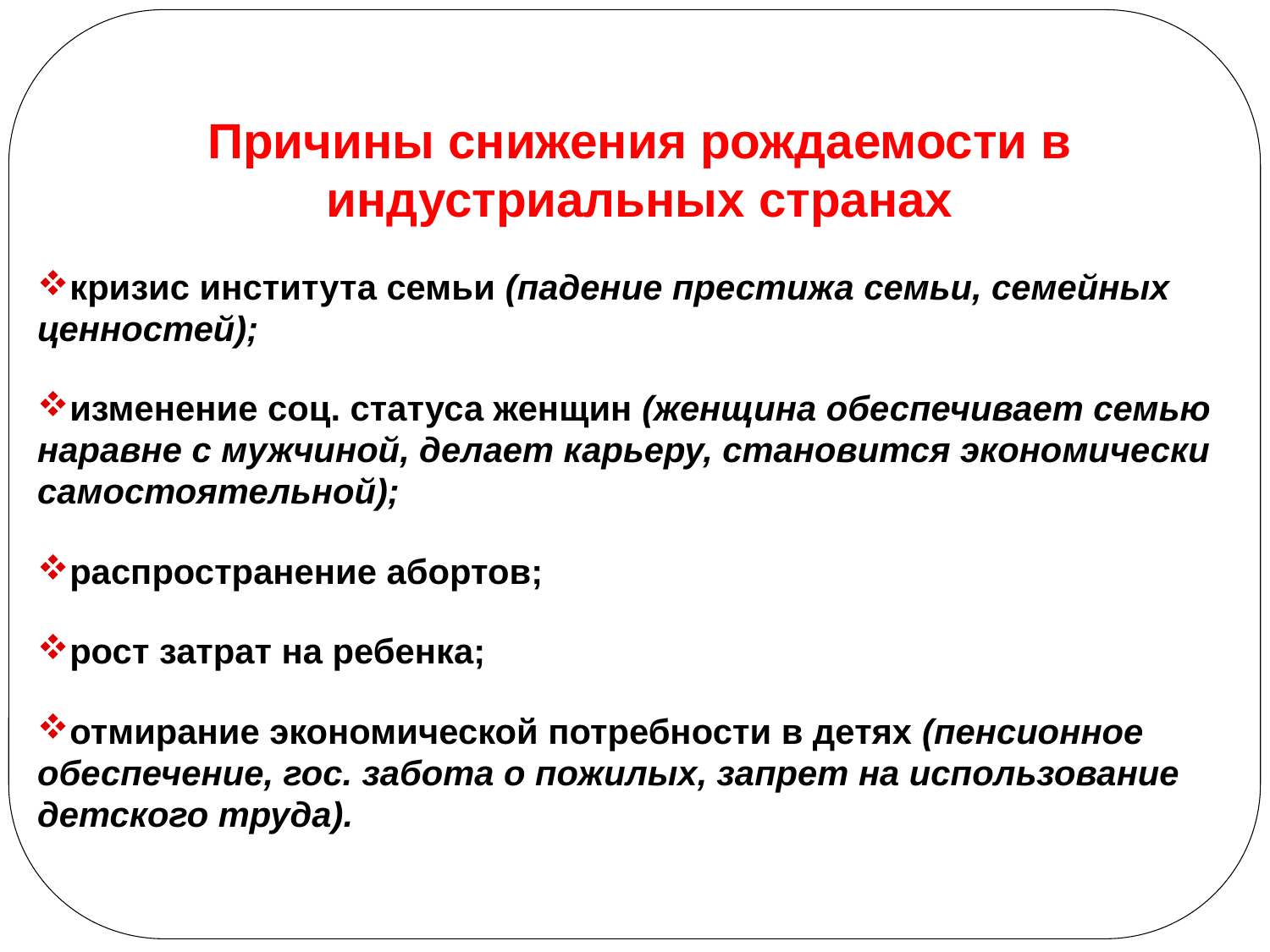

Причины снижения рождаемости в индустриальных странах
кризис института семьи (падение престижа семьи, семейных ценностей);
изменение соц. статуса женщин (женщина обеспечивает семью наравне с мужчиной, делает карьеру, становится экономически самостоятельной);
распространение абортов;
рост затрат на ребенка;
отмирание экономической потребности в детях (пенсионное обеспечение, гос. забота о пожилых, запрет на использование детского труда).